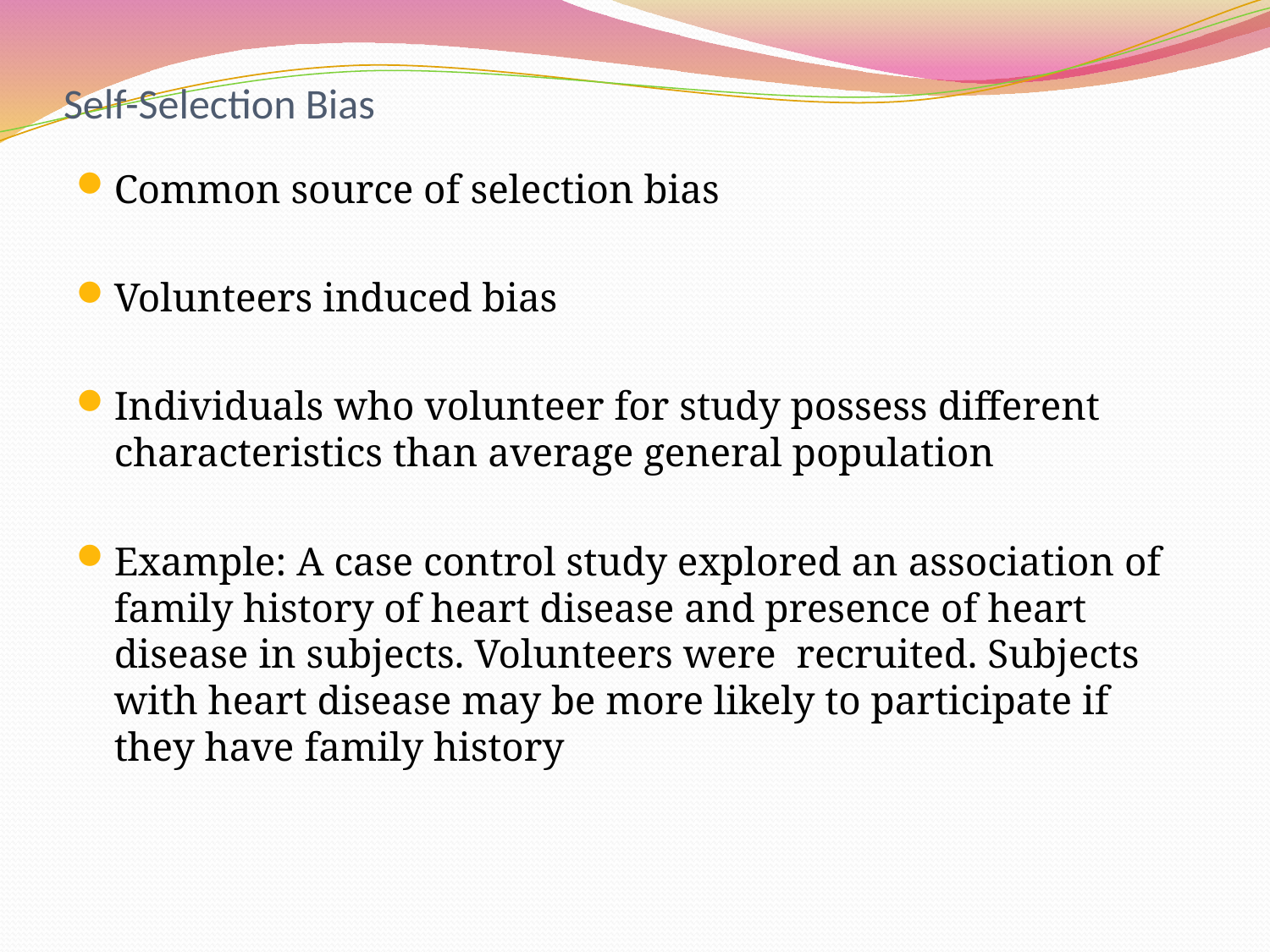

# Self-Selection Bias
Common source of selection bias

Volunteers induced bias

Individuals who volunteer for study possess different characteristics than average general population

Example: A case control study explored an association of family history of heart disease and presence of heart disease in subjects. Volunteers were  recruited. Subjects with heart disease may be more likely to participate if they have family history